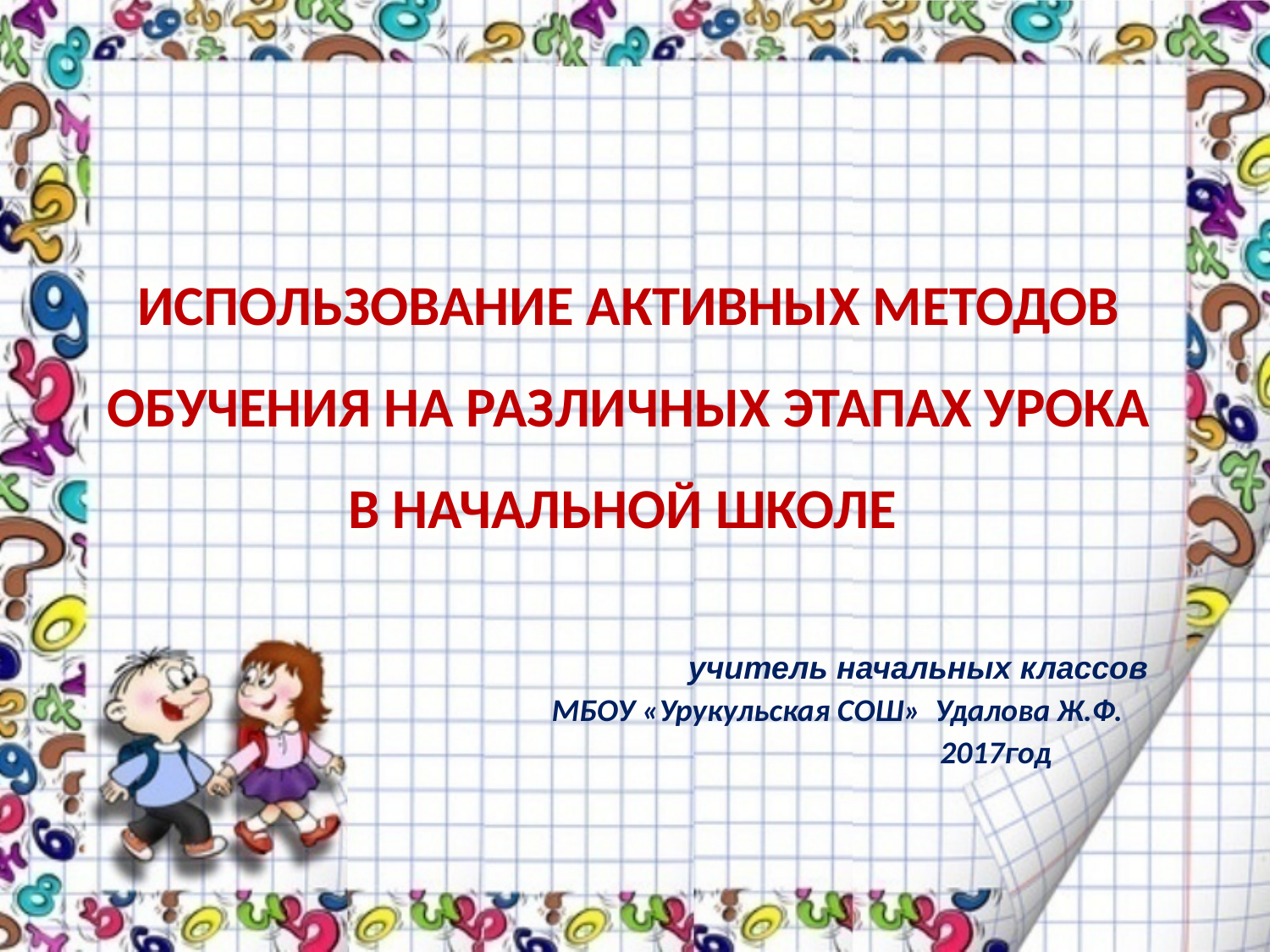

# ИСПОЛЬЗОВАНИЕ АКТИВНЫХ МЕТОДОВ ОБУЧЕНИЯ НА РАЗЛИЧНЫХ ЭТАПАХ УРОКА В НАЧАЛЬНОЙ ШКОЛЕ

учитель начальных классов
                                                МБОУ «Урукульская СОШ»  Удалова Ж.Ф.
                                                                                            2017год